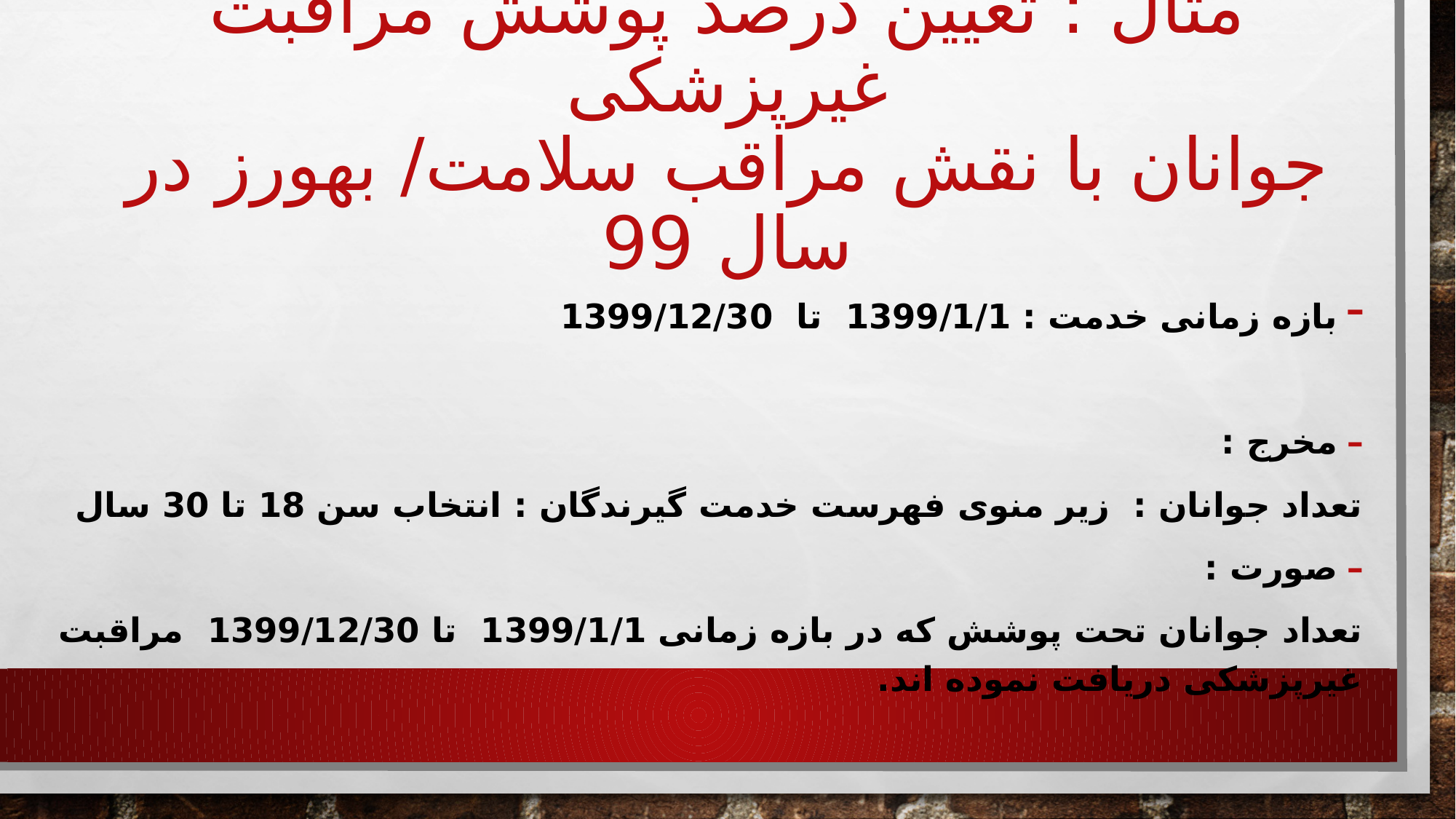

# مثال : تعیین درصد پوشش مراقبت غیرپزشکی جوانان با نقش مراقب سلامت/ بهورز در سال 99
بازه زمانی خدمت : 1399/1/1  تا  1399/12/30

مخرج :
تعداد جوانان :  زیر منوی فهرست خدمت گیرندگان : انتخاب سن 18 تا 30 سال
صورت :
تعداد جوانان تحت پوشش که در بازه زمانی 1399/1/1  تا 1399/12/30  مراقبت غیرپزشکی دریافت نموده اند.